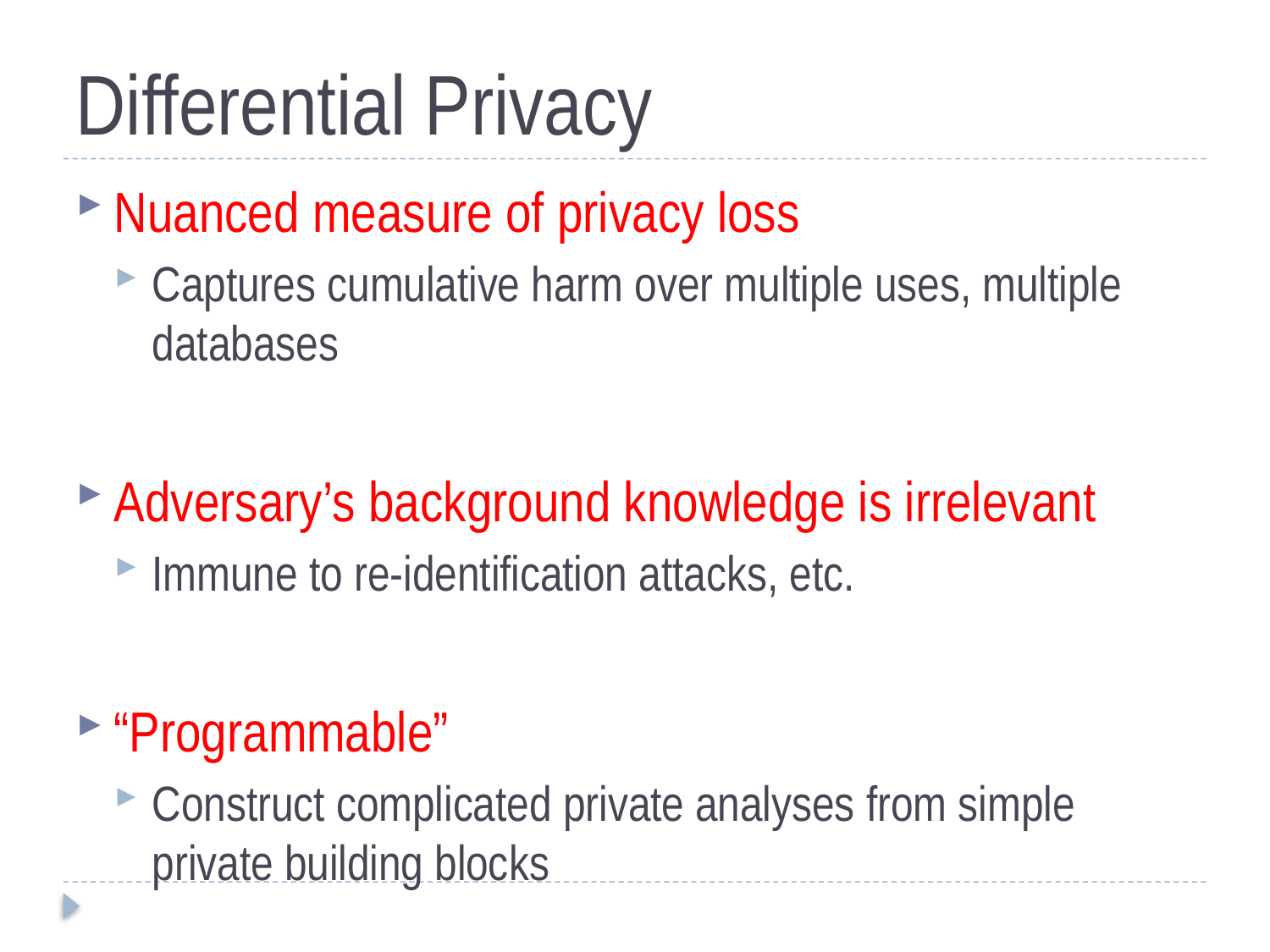

# Differential Privacy
Nuanced measure of privacy loss
Captures cumulative harm over multiple uses, multiple databases

Adversary’s background knowledge is irrelevant
Immune to re-identification attacks, etc.

“Programmable”
Construct complicated private analyses from simple private building blocks